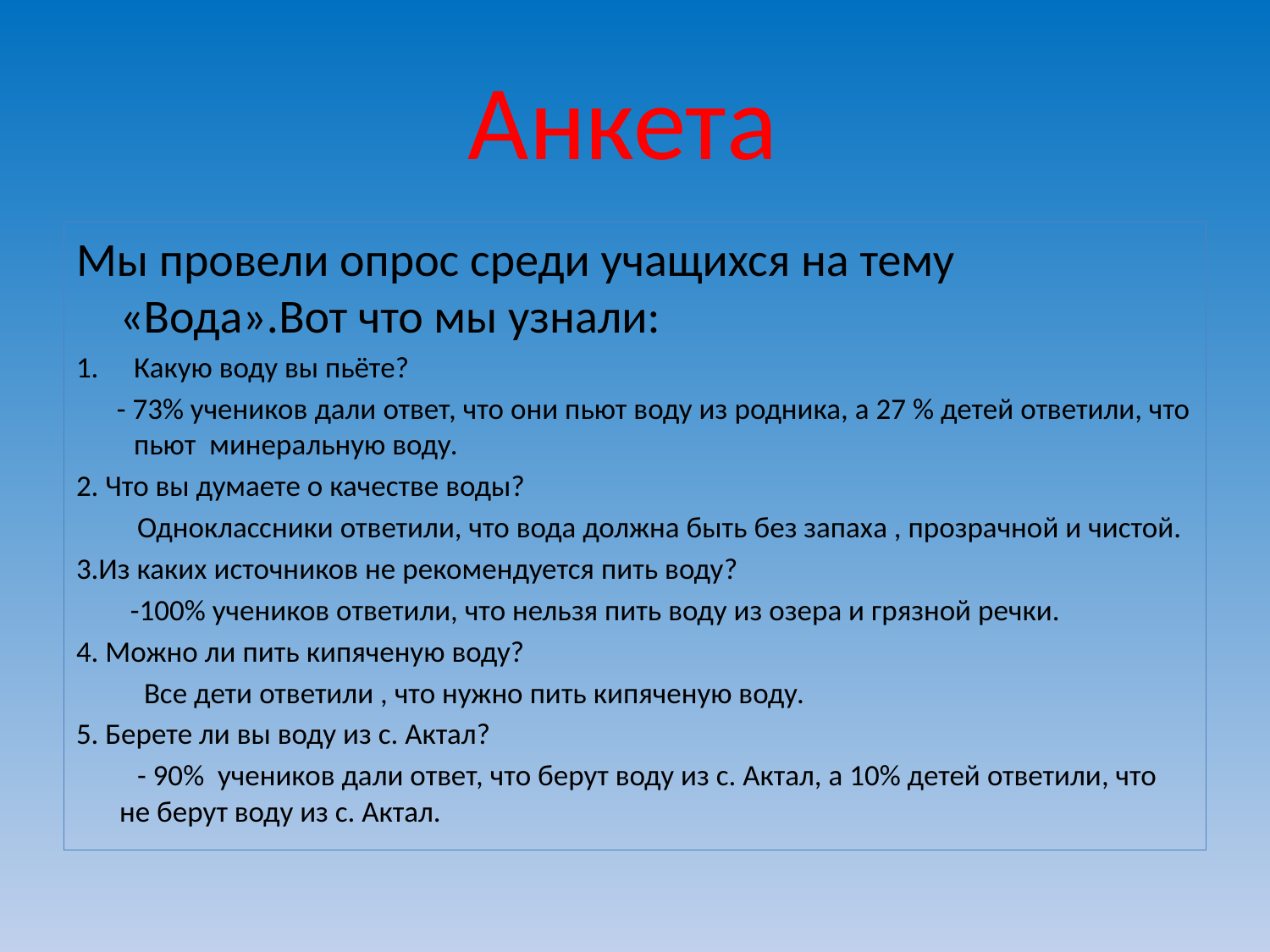

# Анкета
Мы провели опрос среди учащихся на тему «Вода».Вот что мы узнали:
Какую воду вы пьёте?
      - 73% учеников дали ответ, что они пьют воду из родника, а 27 % детей ответили, что пьют  минеральную воду.
2. Что вы думаете о качестве воды?
         Одноклассники ответили, что вода должна быть без запаха , прозрачной и чистой.
3.Из каких источников не рекомендуется пить воду?
        -100% учеников ответили, что нельзя пить воду из озера и грязной речки.
4. Можно ли пить кипяченую воду?
          Все дети ответили , что нужно пить кипяченую воду.
5. Берете ли вы воду из с. Актал?
         - 90%  учеников дали ответ, что берут воду из с. Актал, а 10% детей ответили, что не берут воду из с. Актал.